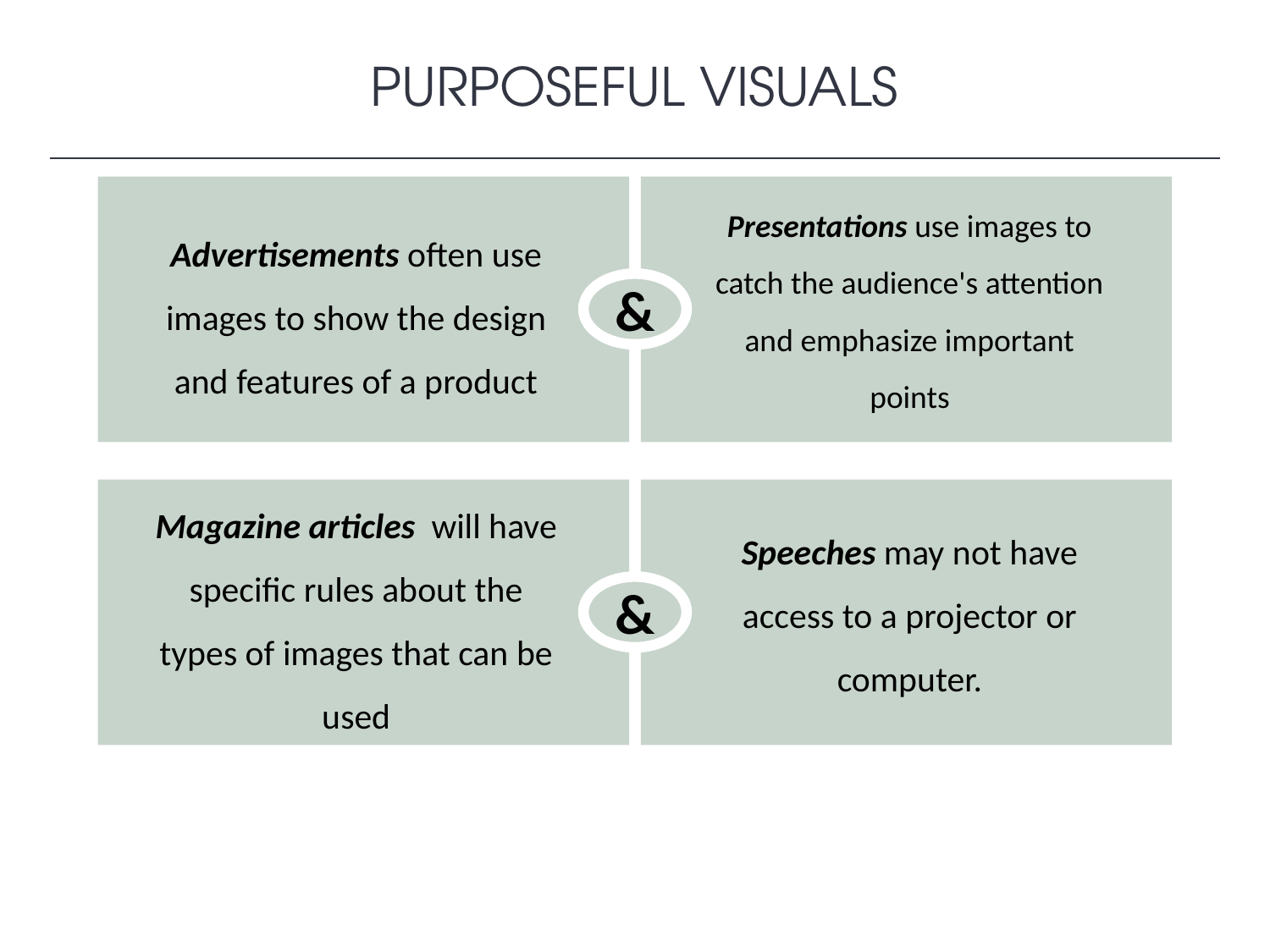

PURPOSEFUL VISUALS
HAWKES LEARNING

&
Presentations use images to catch the audience's attention and emphasize important points
Advertisements often use images to show the design and features of a product
Magazine articles  will have specific rules about the types of images that can be used

&
Speeches may not have access to a projector or computer.